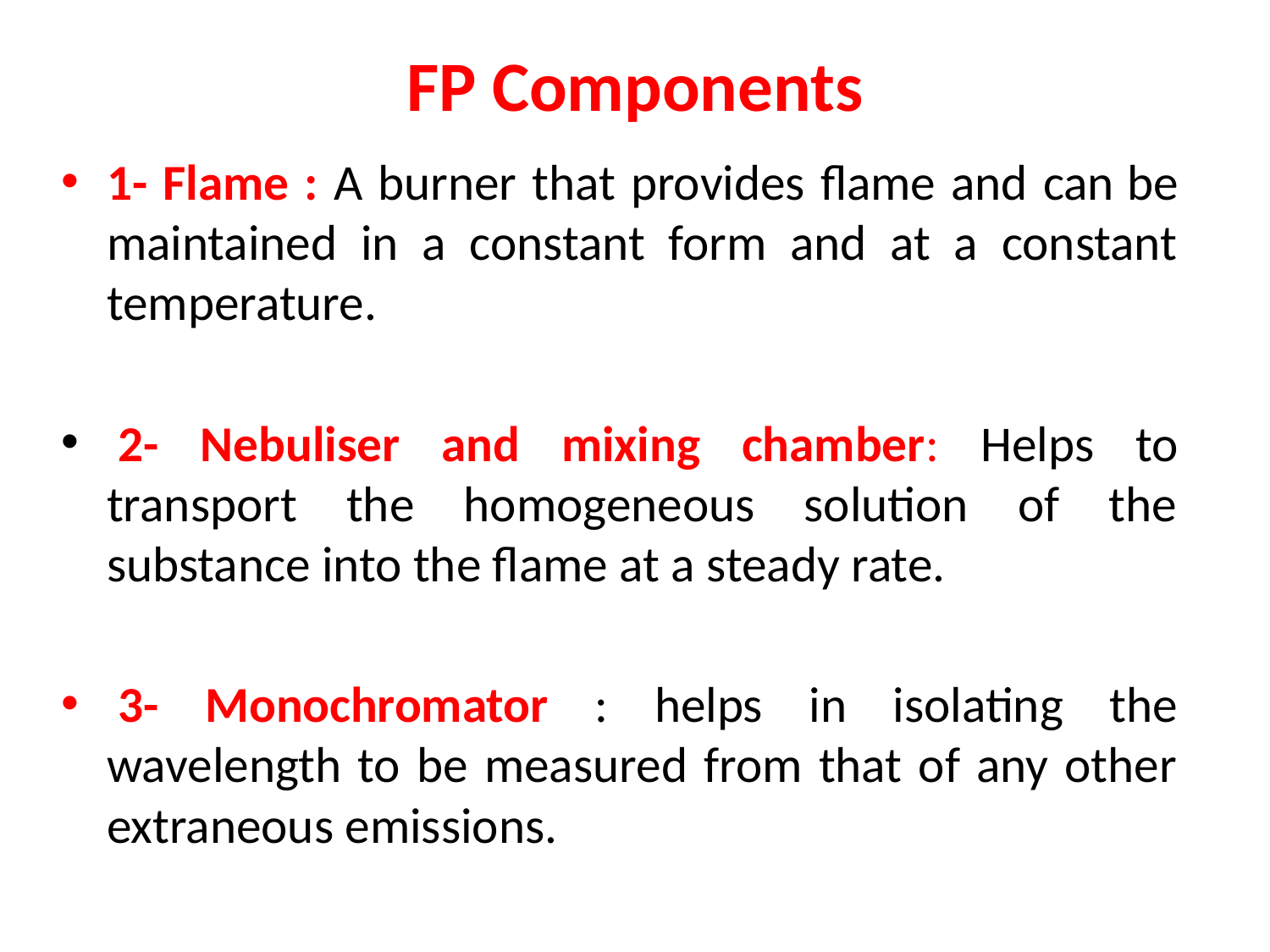

# FP Components
1- Flame : A burner that provides flame and can be maintained in a constant form and at a constant temperature.

 2- Nebuliser and mixing chamber: Helps to transport the homogeneous solution of the substance into the flame at a steady rate.

 3- Monochromator : helps in isolating the wavelength to be measured from that of any other extraneous emissions.